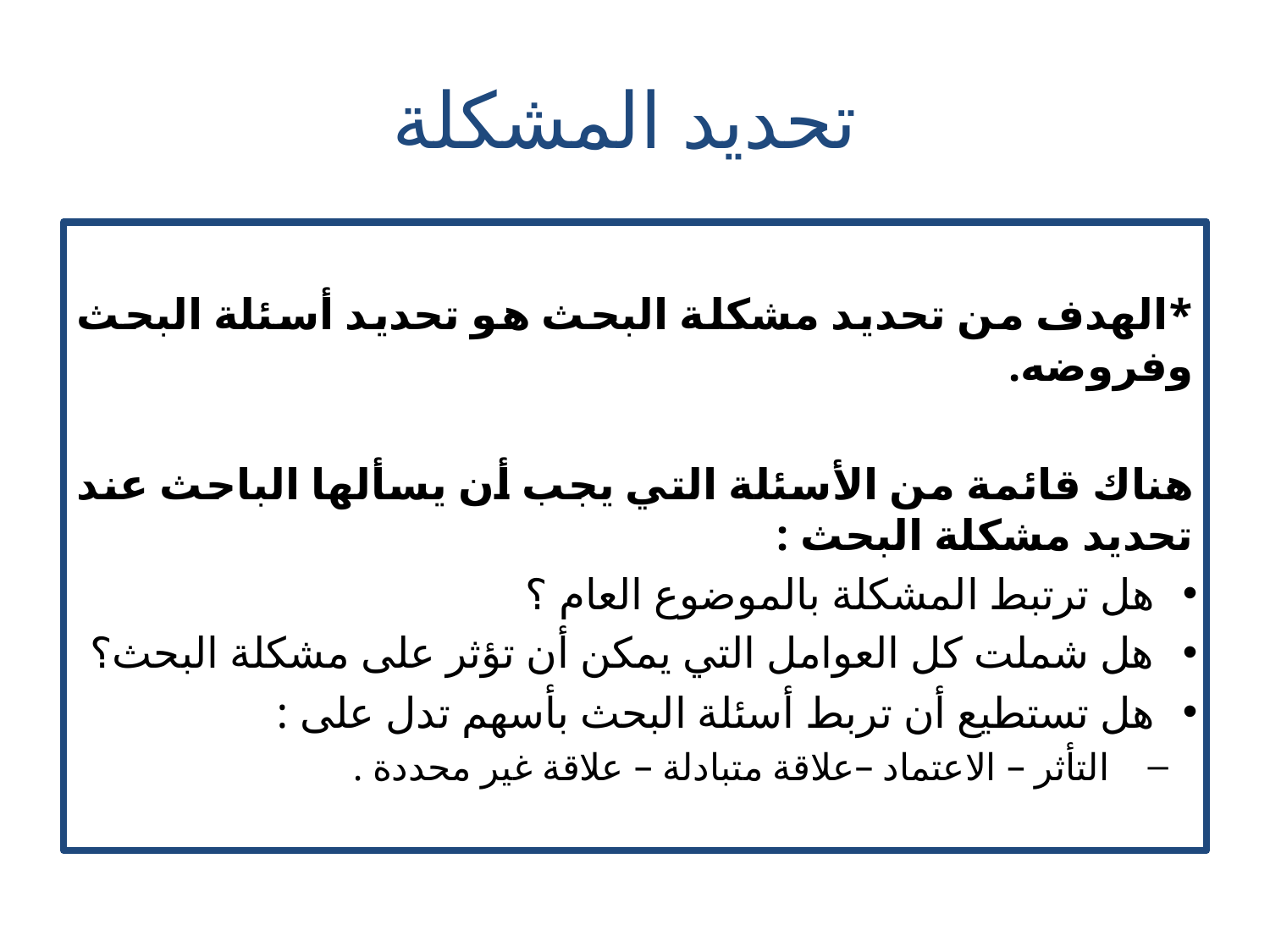

# تحديد المشكلة

*الهدف من تحديد مشكلة البحث هو تحديد أسئلة البحث وفروضه.

هناك قائمة من الأسئلة التي يجب أن يسألها الباحث عند تحديد مشكلة البحث :
هل ترتبط المشكلة بالموضوع العام ؟
هل شملت كل العوامل التي يمكن أن تؤثر على مشكلة البحث؟
هل تستطيع أن تربط أسئلة البحث بأسهم تدل على :
التأثر – الاعتماد –علاقة متبادلة – علاقة غير محددة .